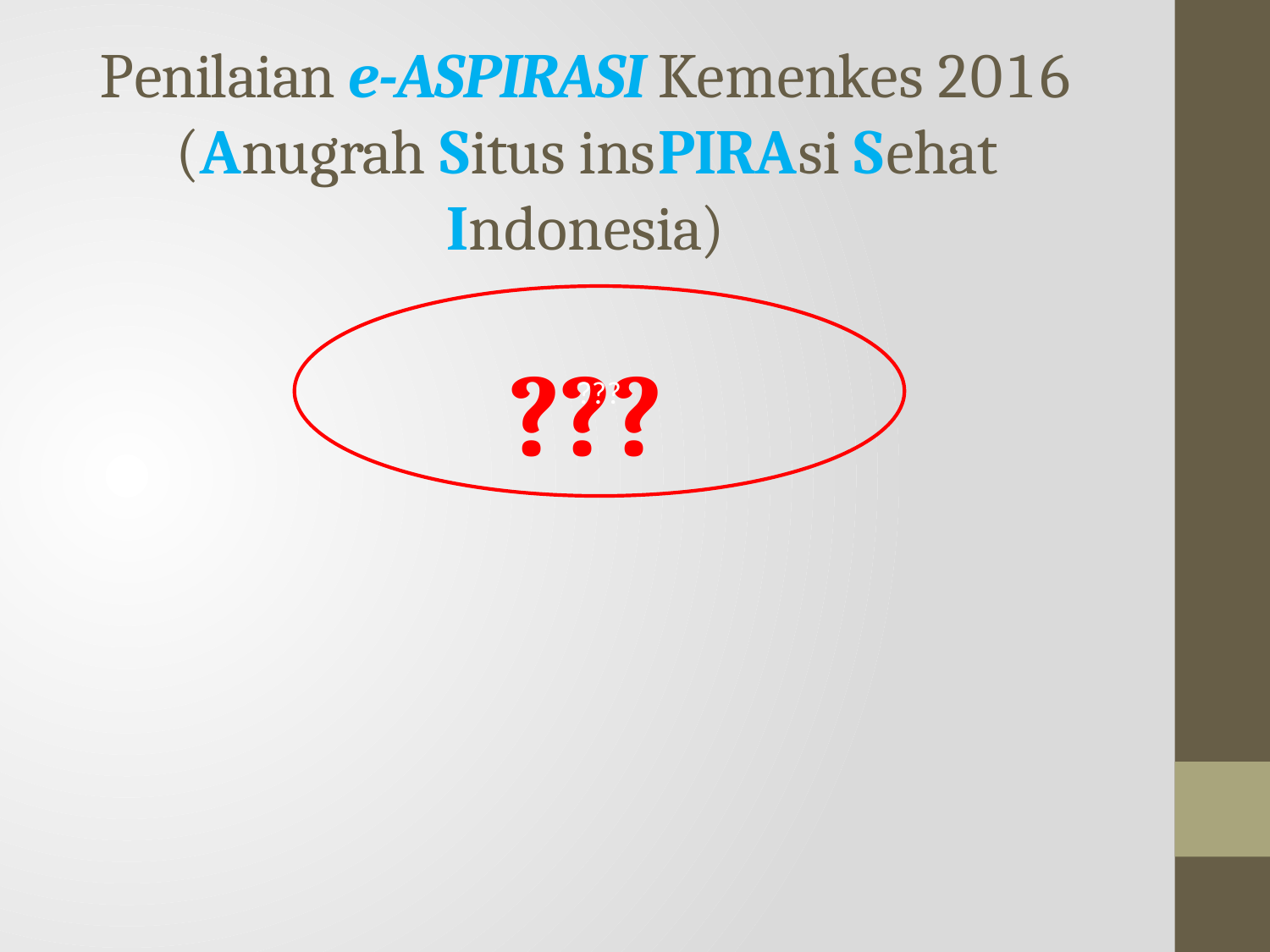

# Penilaian e-ASPIRASI Kemenkes 2016 (Anugrah Situs insPIRAsi Sehat Indonesia) ???
???